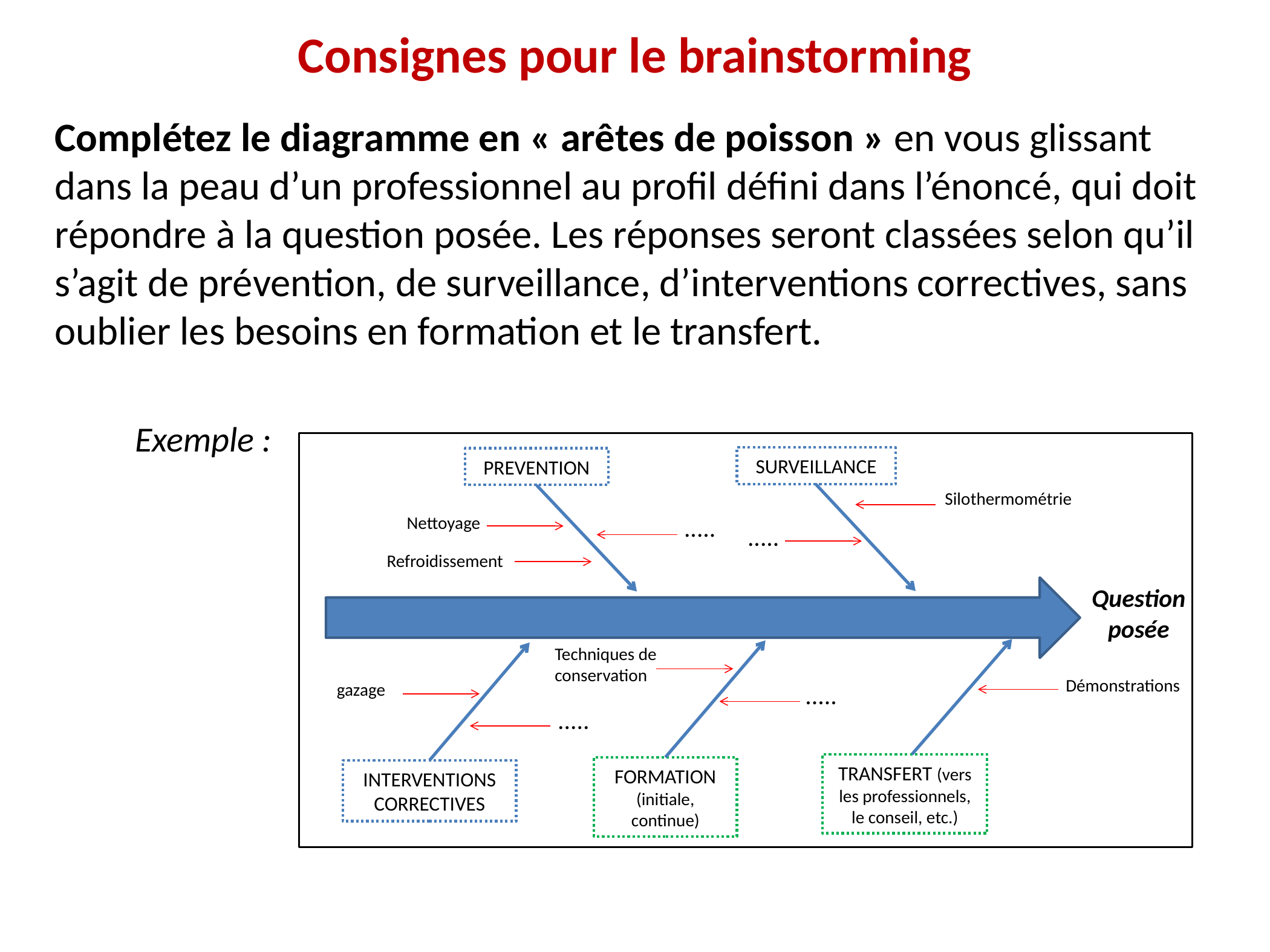

# Consignes pour le brainstorming
Complétez le diagramme en « arêtes de poisson » en vous glissant dans la peau d’un professionnel au profil défini dans l’énoncé, qui doit répondre à la question posée. Les réponses seront classées selon qu’il s’agit de prévention, de surveillance, d’interventions correctives, sans oublier les besoins en formation et le transfert.

          Exemple :

SURVEILLANCE
PREVENTION
Question
posée

TRANSFERT (vers les professionnels, le conseil, etc.)
FORMATION
(initiale, continue)
INTERVENTIONS CORRECTIVES
Silothermométrie
Nettoyage
.....
.....
Refroidissement
Techniques de conservation
Démonstrations
gazage
.....
.....